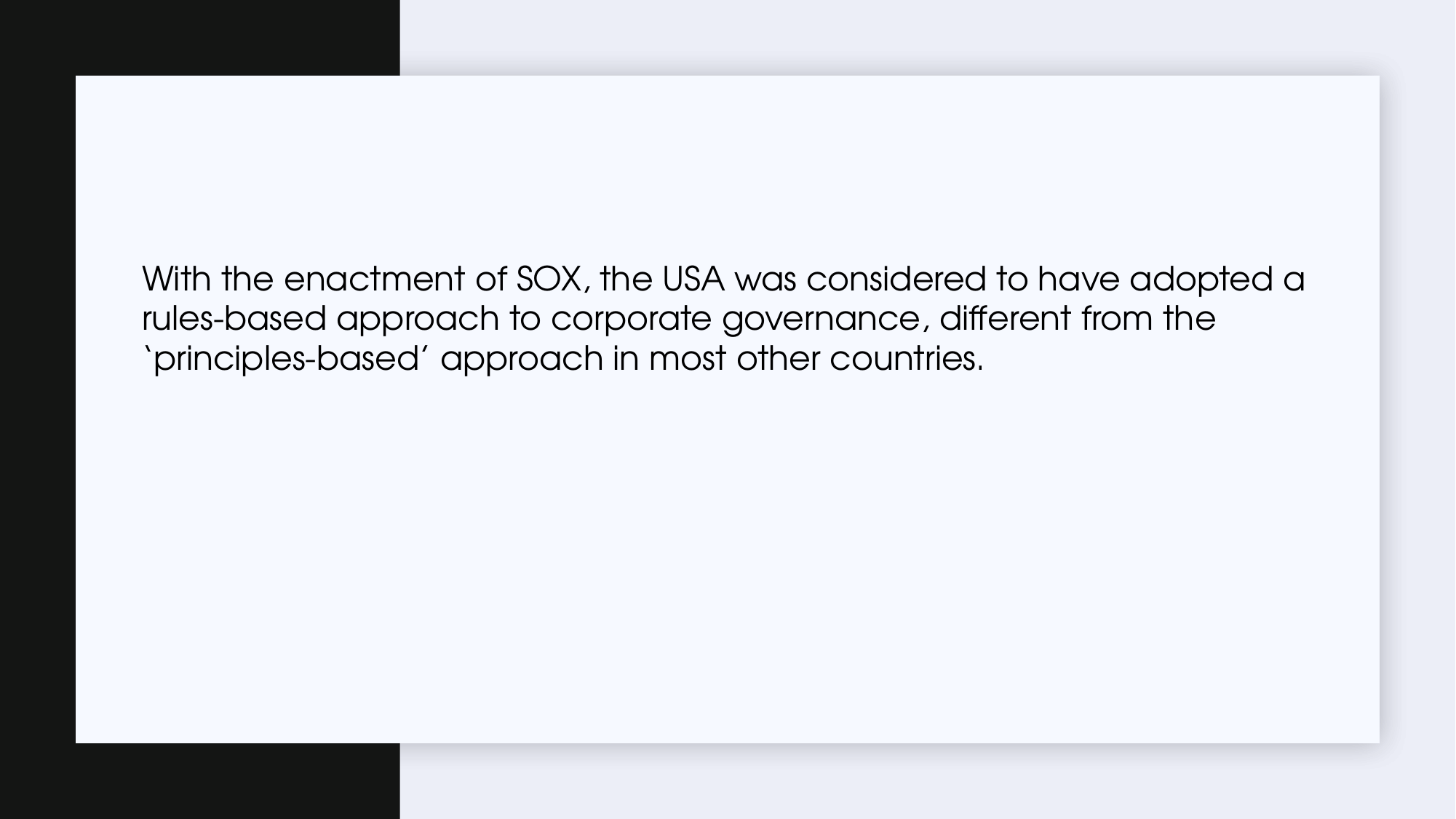

#
With the enactment of SOX, the USA was considered to have adopted a rules-based approach to corporate governance, different from the ‘principles-based’ approach in most other countries.